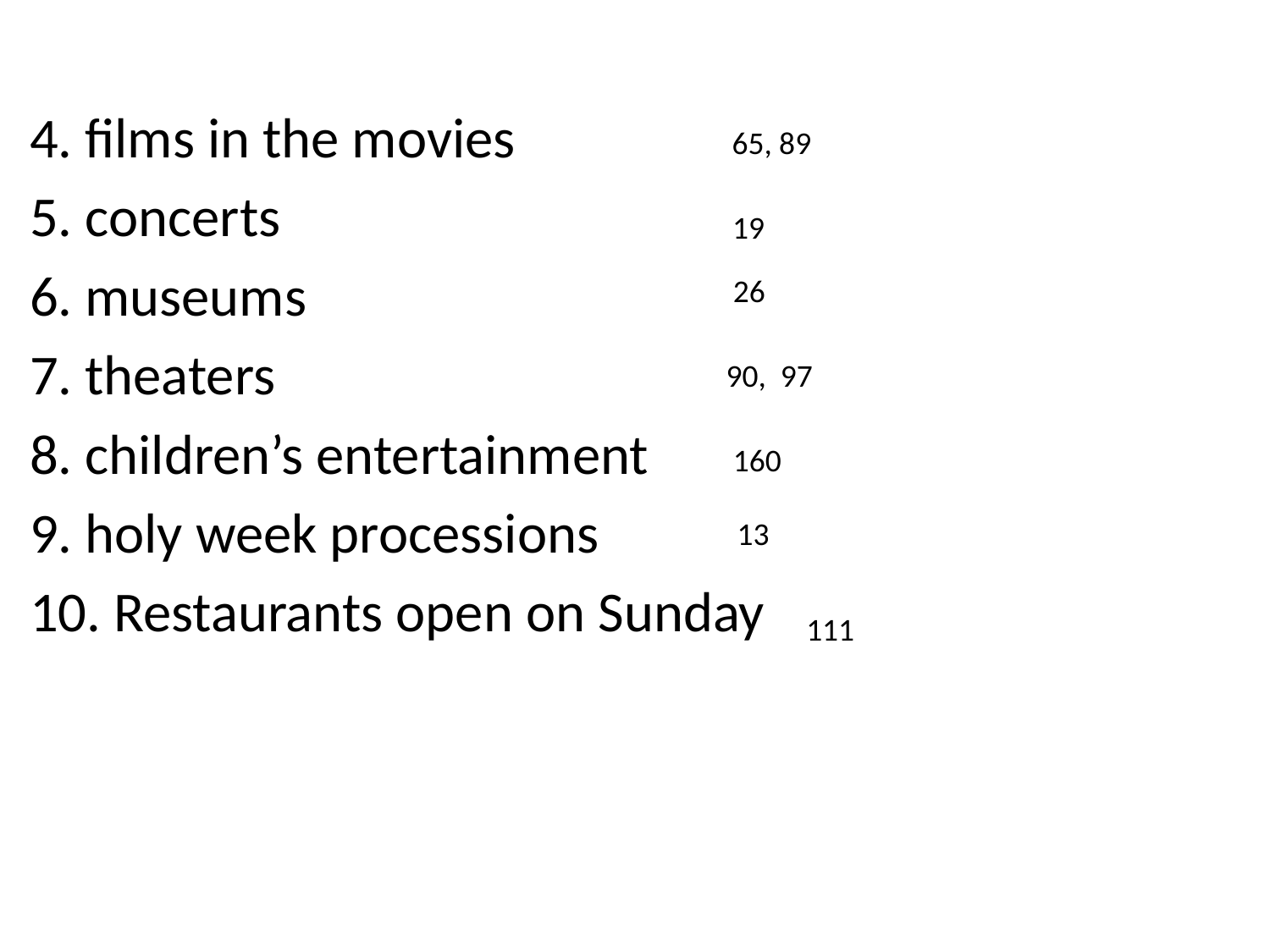

4. films in the movies
5. concerts
6. museums
7. theaters
8. children’s entertainment
9. holy week processions
10. Restaurants open on Sunday

65, 89
   19

      26
        90,  97

      160
           13
111